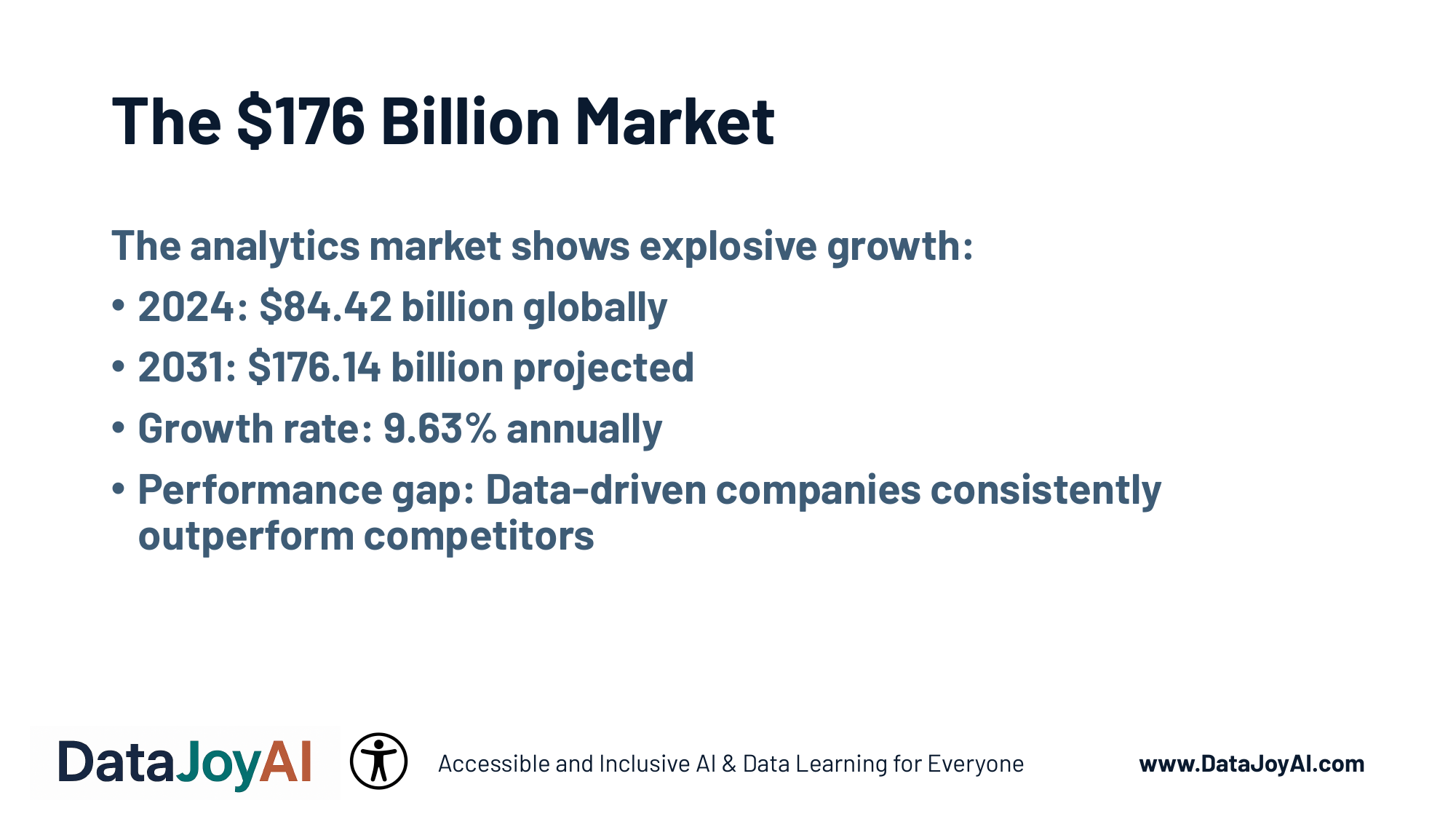

# The $176 Billion Market
The analytics market shows explosive growth:
2024: $84.42 billion globally
2031: $176.14 billion projected
Growth rate: 9.63% annually
Performance gap: Data-driven companies consistently outperform competitors